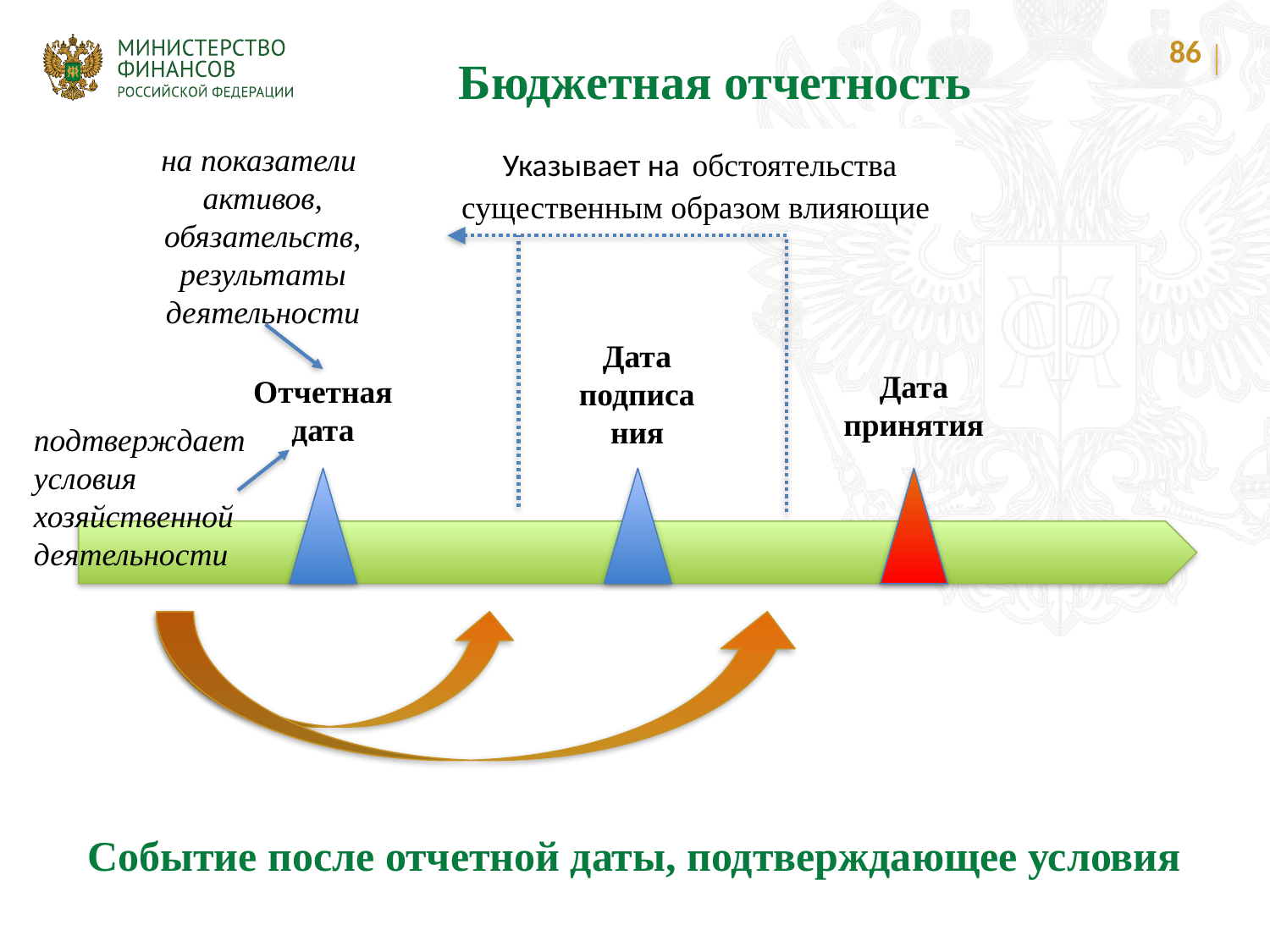

86
Бюджетная отчетность
Указывает на обстоятельства существенным образом влияющие
на показатели  активов, обязательств, результаты деятельности
Дата подписания
Дата принятия
Отчетная дата

подтверждает условия хозяйственной деятельности
Событие после отчетной даты, подтверждающее условия